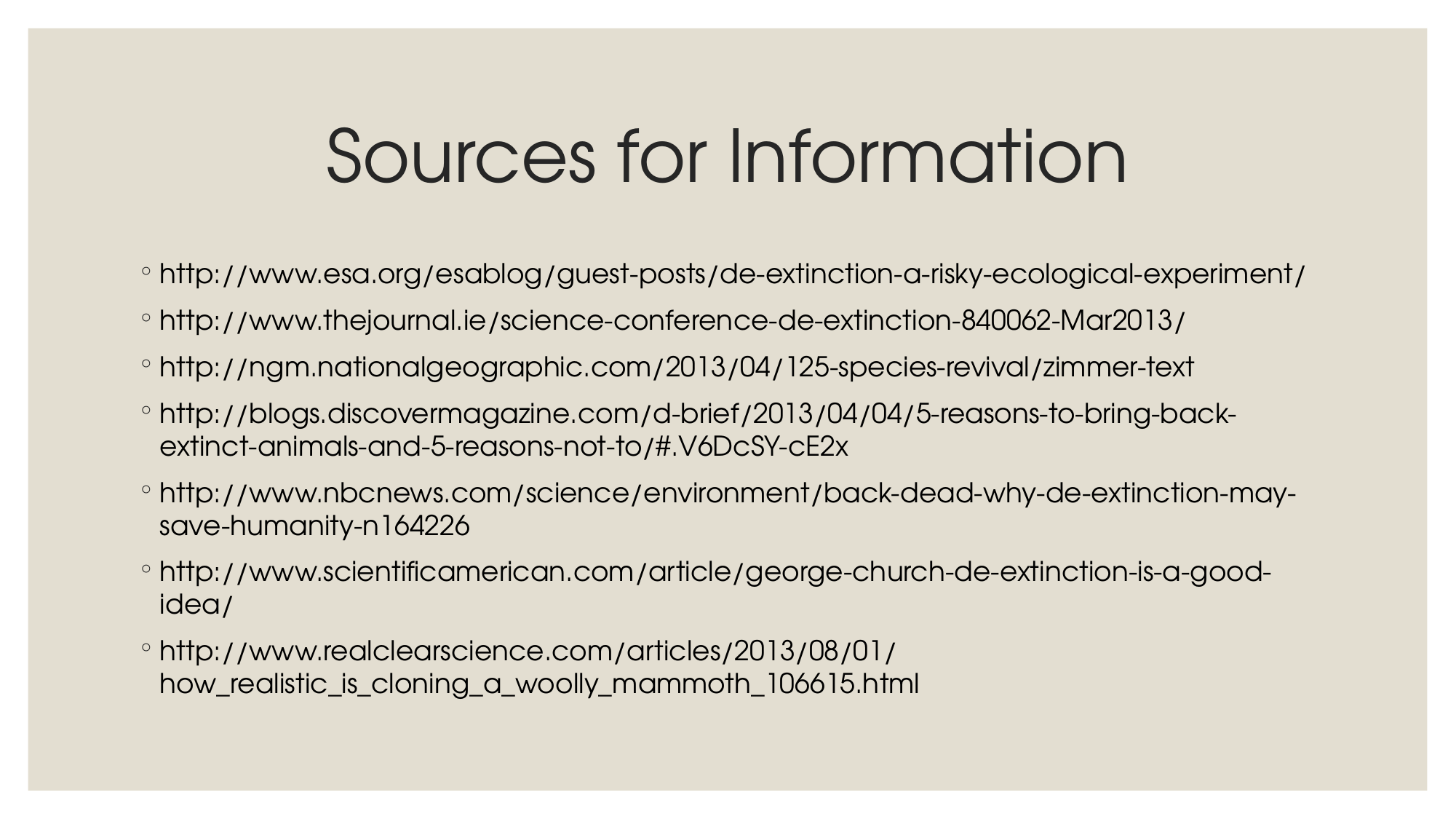

# Sources for Information
http://www.esa.org/esablog/guest-posts/de-extinction-a-risky-ecological-experiment/
http://www.thejournal.ie/science-conference-de-extinction-840062-Mar2013/
http://ngm.nationalgeographic.com/2013/04/125-species-revival/zimmer-text
http://blogs.discovermagazine.com/d-brief/2013/04/04/5-reasons-to-bring-back-extinct-animals-and-5-reasons-not-to/#.V6DcSY-cE2x
http://www.nbcnews.com/science/environment/back-dead-why-de-extinction-may-save-humanity-n164226
http://www.scientificamerican.com/article/george-church-de-extinction-is-a-good-idea/
http://www.realclearscience.com/articles/2013/08/01/how_realistic_is_cloning_a_woolly_mammoth_106615.html